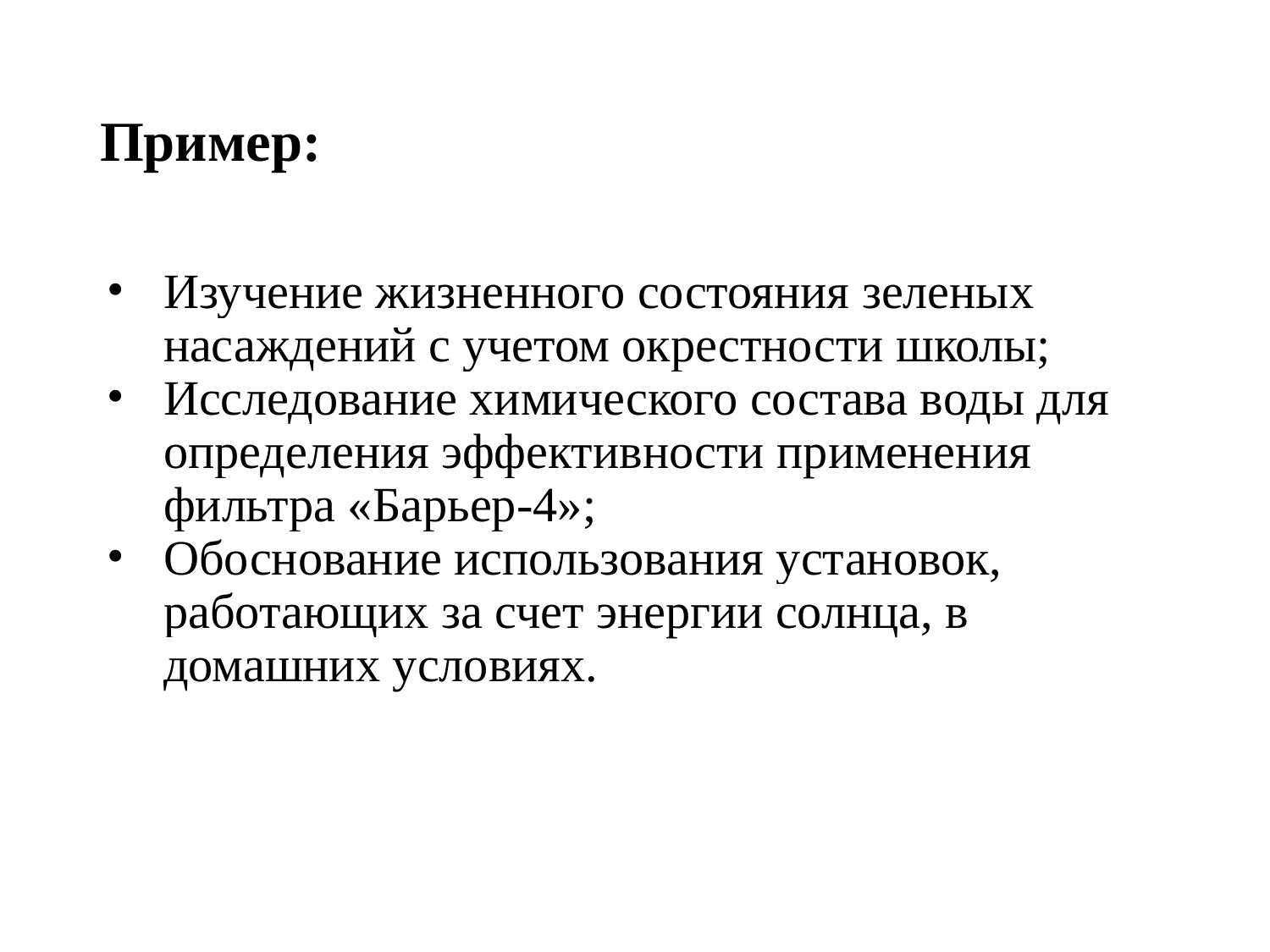

# Пример:
Изучение жизненного состояния зеленых насаждений с учетом окрестности школы;
Исследование химического состава воды для определения эффективности применения фильтра «Барьер-4»;
Обоснование использования установок, работающих за счет энергии солнца, в домашних условиях.